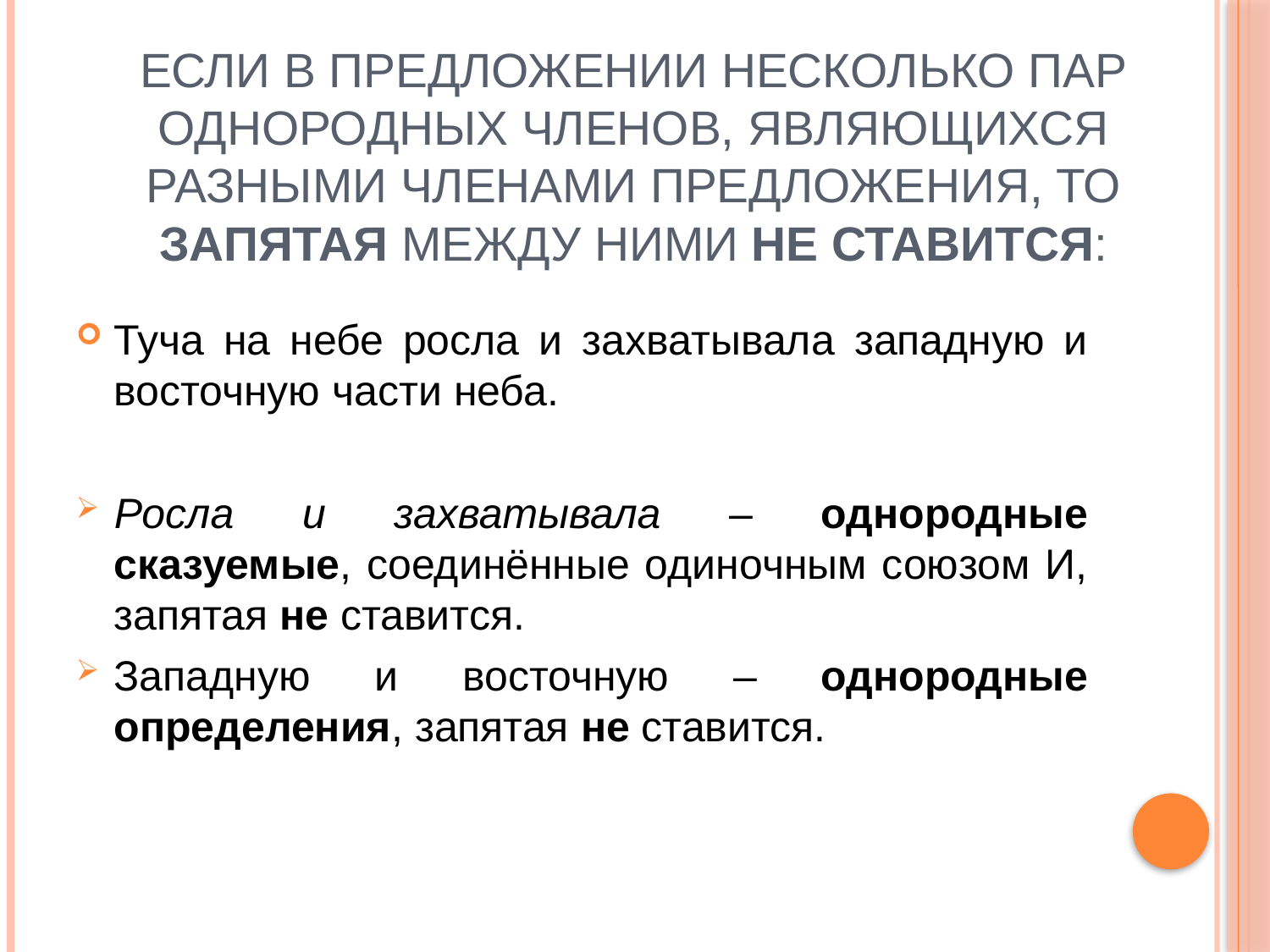

# Если в предложении несколько пар однородных членов, являющихся разными членами предложения, то запятая между ними не ставится:
Туча на небе росла и захватывала западную и восточную части неба.

Росла и захватывала – однородные сказуемые, соединённые одиночным союзом И, запятая не ставится.
Западную и восточную – однородные определения, запятая не ставится.